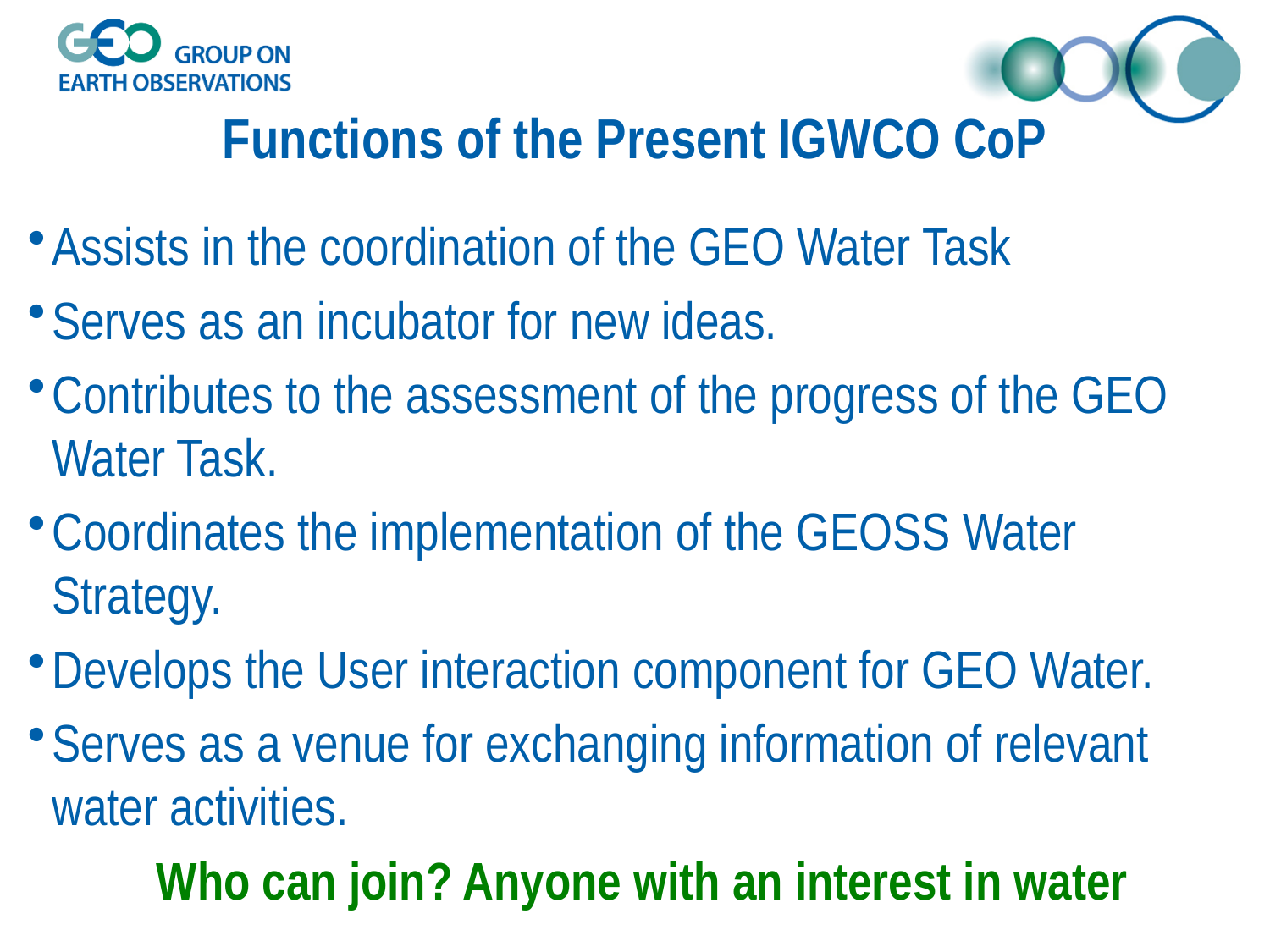

# Functions of the Present IGWCO CoP
Assists in the coordination of the GEO Water Task
Serves as an incubator for new ideas.
Contributes to the assessment of the progress of the GEO Water Task.
Coordinates the implementation of the GEOSS Water Strategy.
Develops the User interaction component for GEO Water.
Serves as a venue for exchanging information of relevant water activities.
Who can join? Anyone with an interest in water